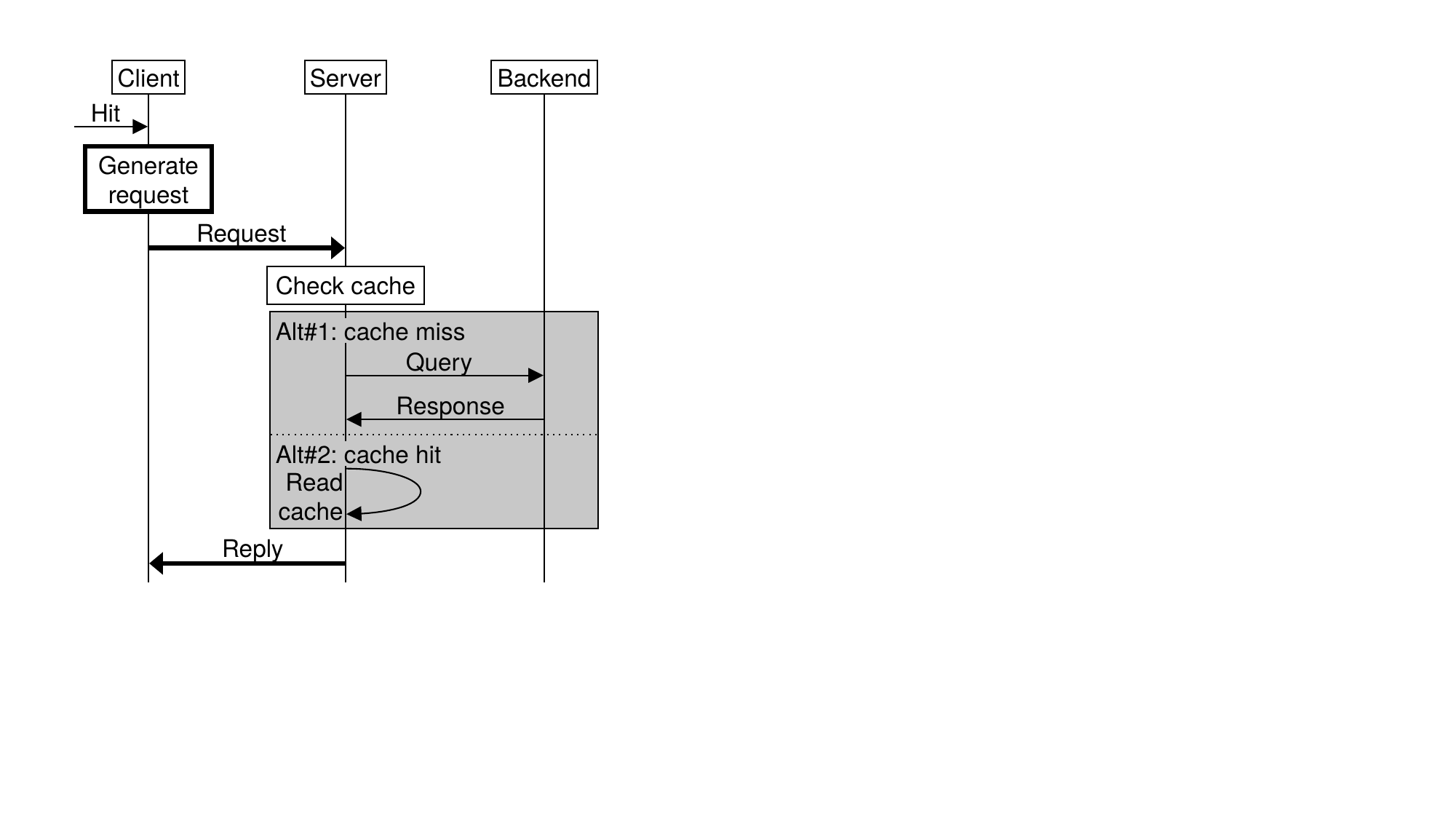

Client
Server
Backend
Hit
Generate
request
Request
Check cache

Alt#1: cache miss
Query
Response
Alt#2: cache hit

Read
cache
Reply